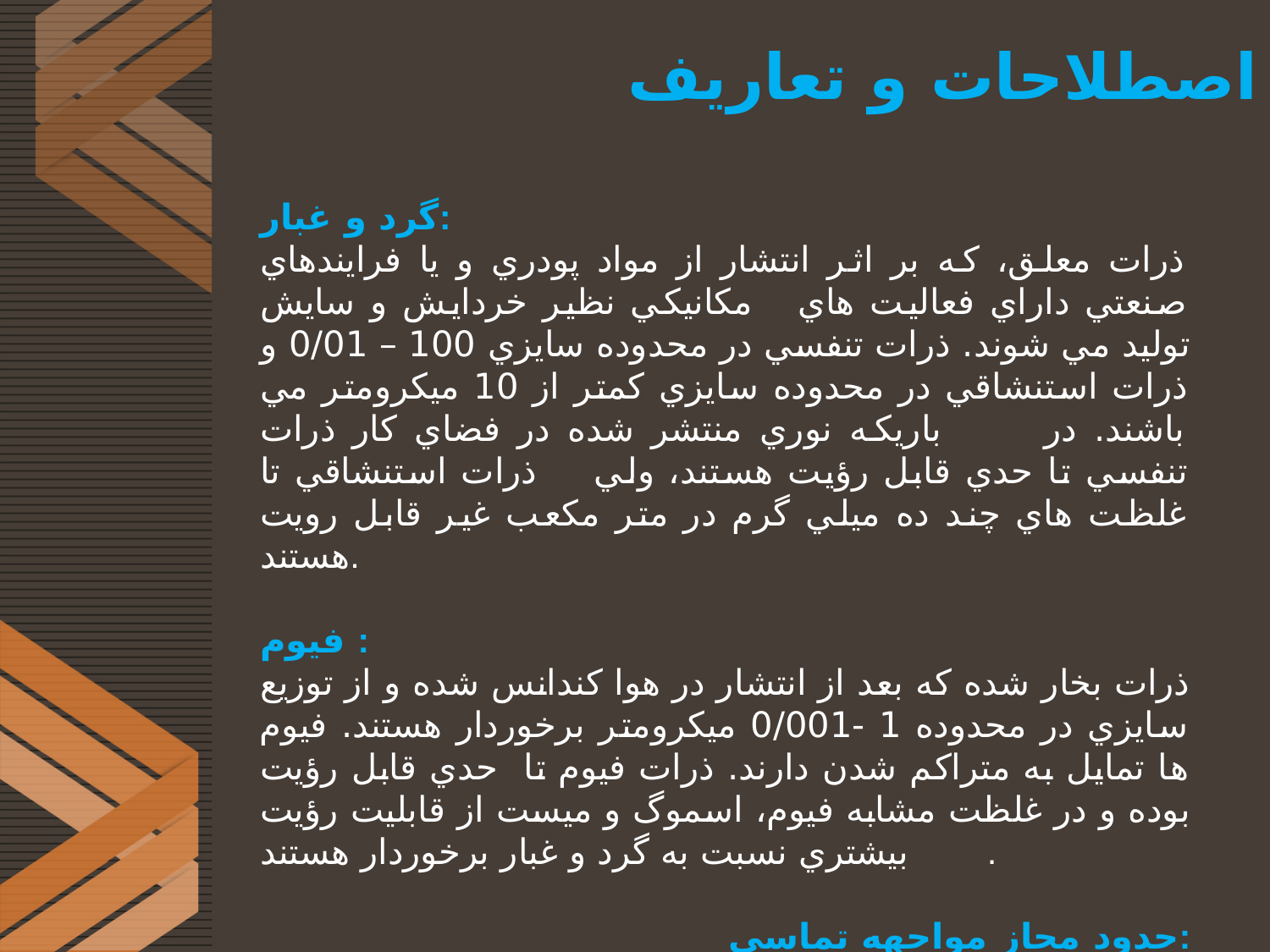

# اصطلاحات و تعاریف
گرد و غبار:
ذرات معلق، كه بر اثر انتشار از مواد پودري و يا فرايندهاي صنعتي داراي فعاليت هاي   مکانيکي نظير خردايش و سايش توليد مي شوند. ذرات تنفسي در محدوده سايزي 100 – 0/01 و ذرات استنشاقي در محدوده سايزي كمتر از 10 ميکرومتر مي باشند. در      باريکه نوري منتشر شده در فضاي كار ذرات تنفسي تا حدي قابل رؤيت هستند، ولي    ذرات استنشاقي تا غلظت هاي چند ده ميلي گرم در متر مکعب غير قابل رويت هستند.

فيوم :
ذرات بخار شده كه بعد از انتشار در هوا كندانس شده و از توزيع سايزي در محدوده 1 -0/001 ميکرومتر برخوردار هستند. فيوم ها تمايل به متراكم شدن دارند. ذرات فيوم تا  حدي قابل رؤيت بوده و در غلظت مشابه فيوم، اسموگ و ميست از قابليت رؤيت        بيشتري نسبت به گرد و غبار برخوردار هستند.

حدود مجاز مواجهه تماسي:
غلظت ميانگين سرب در هواي نمونه برداري شده در طول يك دوره زماني معين.